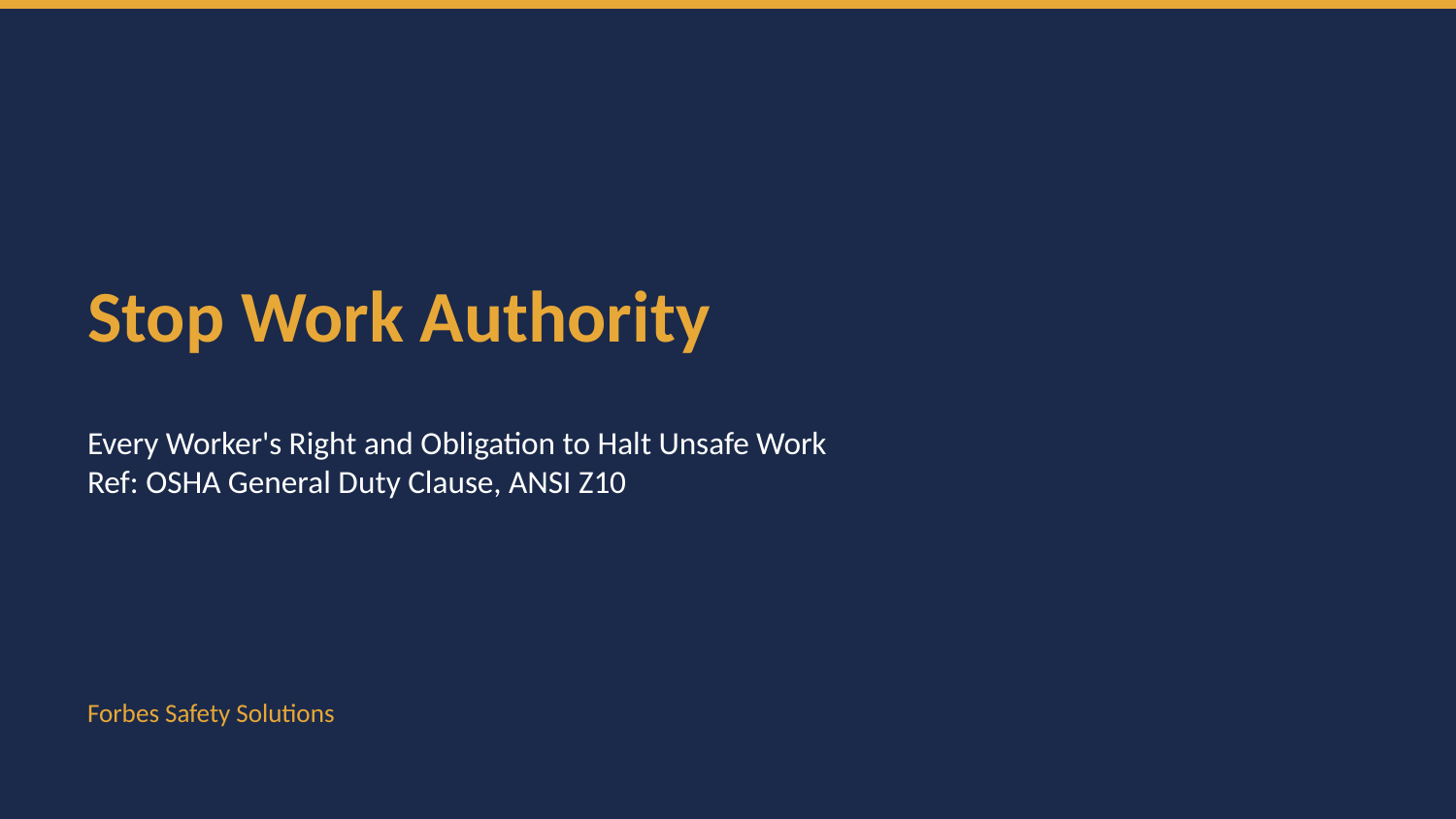

Stop Work Authority
Every Worker's Right and Obligation to Halt Unsafe Work
Ref: OSHA General Duty Clause, ANSI Z10
Forbes Safety Solutions